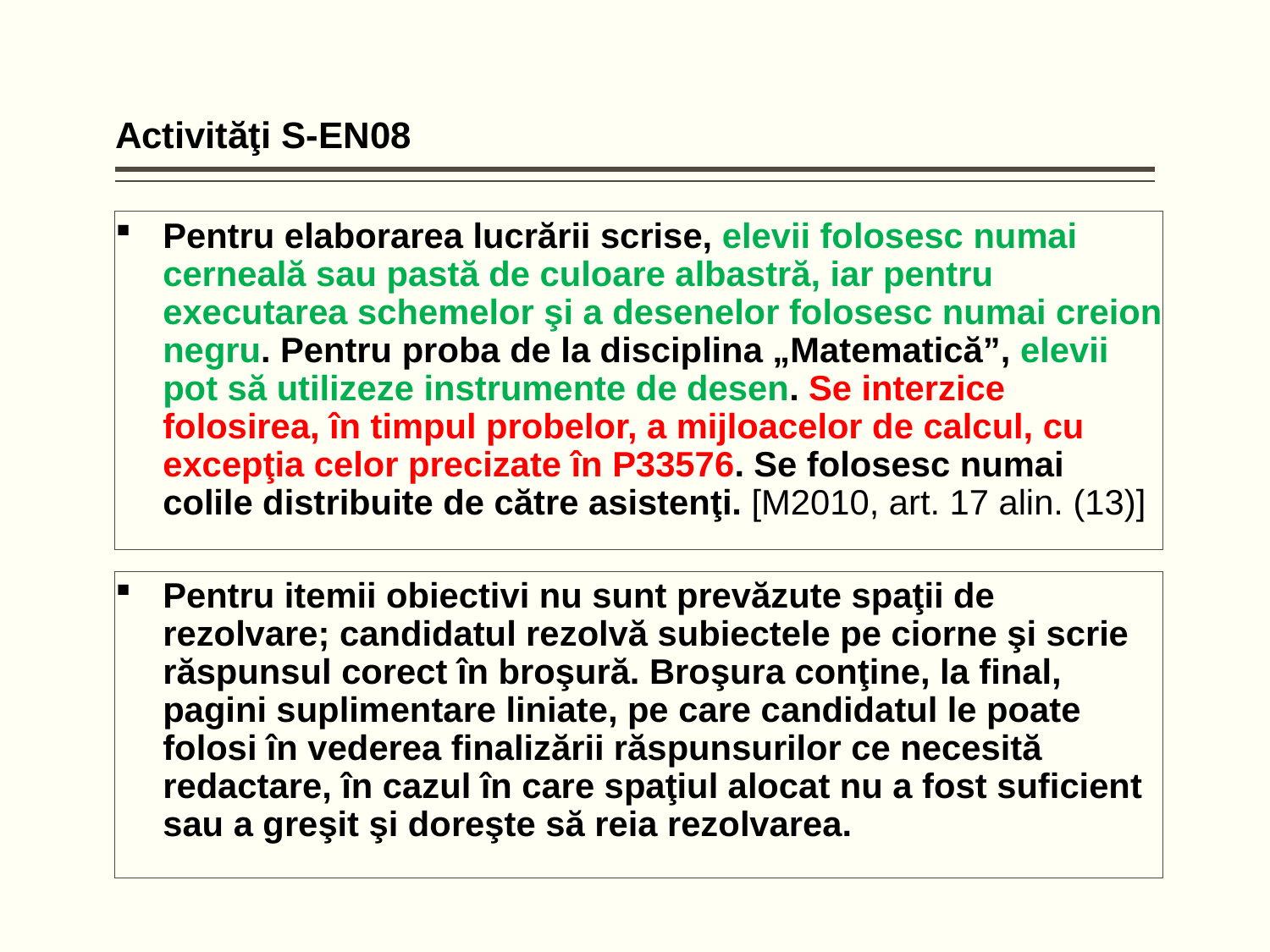

Activităţi S-EN08
Pentru elaborarea lucrării scrise, elevii folosesc numai cerneală sau pastă de culoare albastră, iar pentru executarea schemelor şi a desenelor folosesc numai creion negru. Pentru proba de la disciplina „Matematică”, elevii pot să utilizeze instrumente de desen. Se interzice folosirea, în timpul probelor, a mijloacelor de calcul, cu excepţia celor precizate în P33576. Se folosesc numai colile distribuite de către asistenţi. [M2010, art. 17 alin. (13)]
# Pentru itemii obiectivi nu sunt prevăzute spaţii de rezolvare; candidatul rezolvă subiectele pe ciorne şi scrie răspunsul corect în broşură. Broşura conţine, la final, pagini suplimentare liniate, pe care candidatul le poate folosi în vederea finalizării răspunsurilor ce necesită redactare, în cazul în care spaţiul alocat nu a fost suficient sau a greşit şi doreşte să reia rezolvarea.